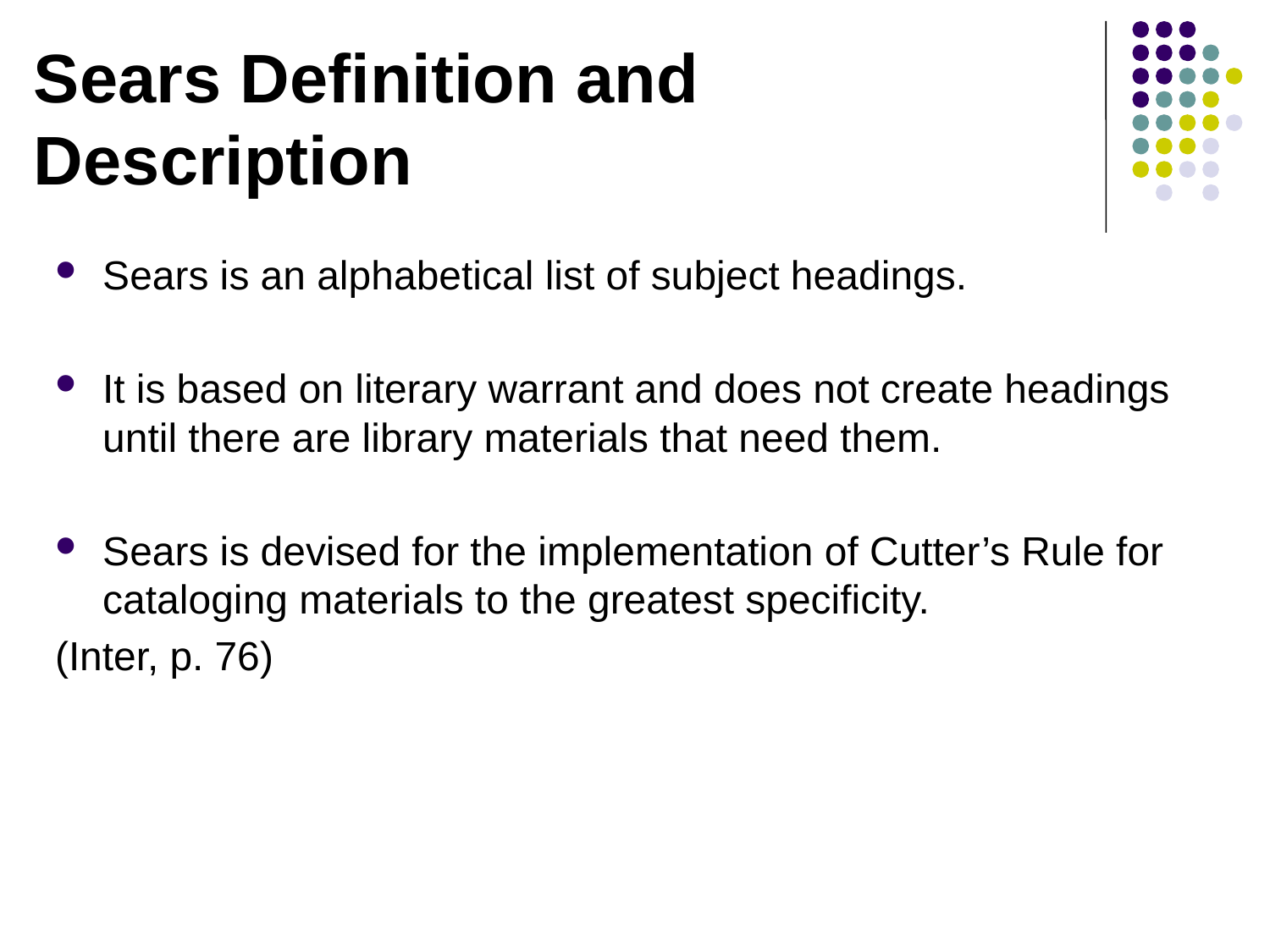

Sears Definition and Description
Sears is an alphabetical list of subject headings.

It is based on literary warrant and does not create headings until there are library materials that need them.

Sears is devised for the implementation of Cutter’s Rule for cataloging materials to the greatest specificity.
(Inter, p. 76)